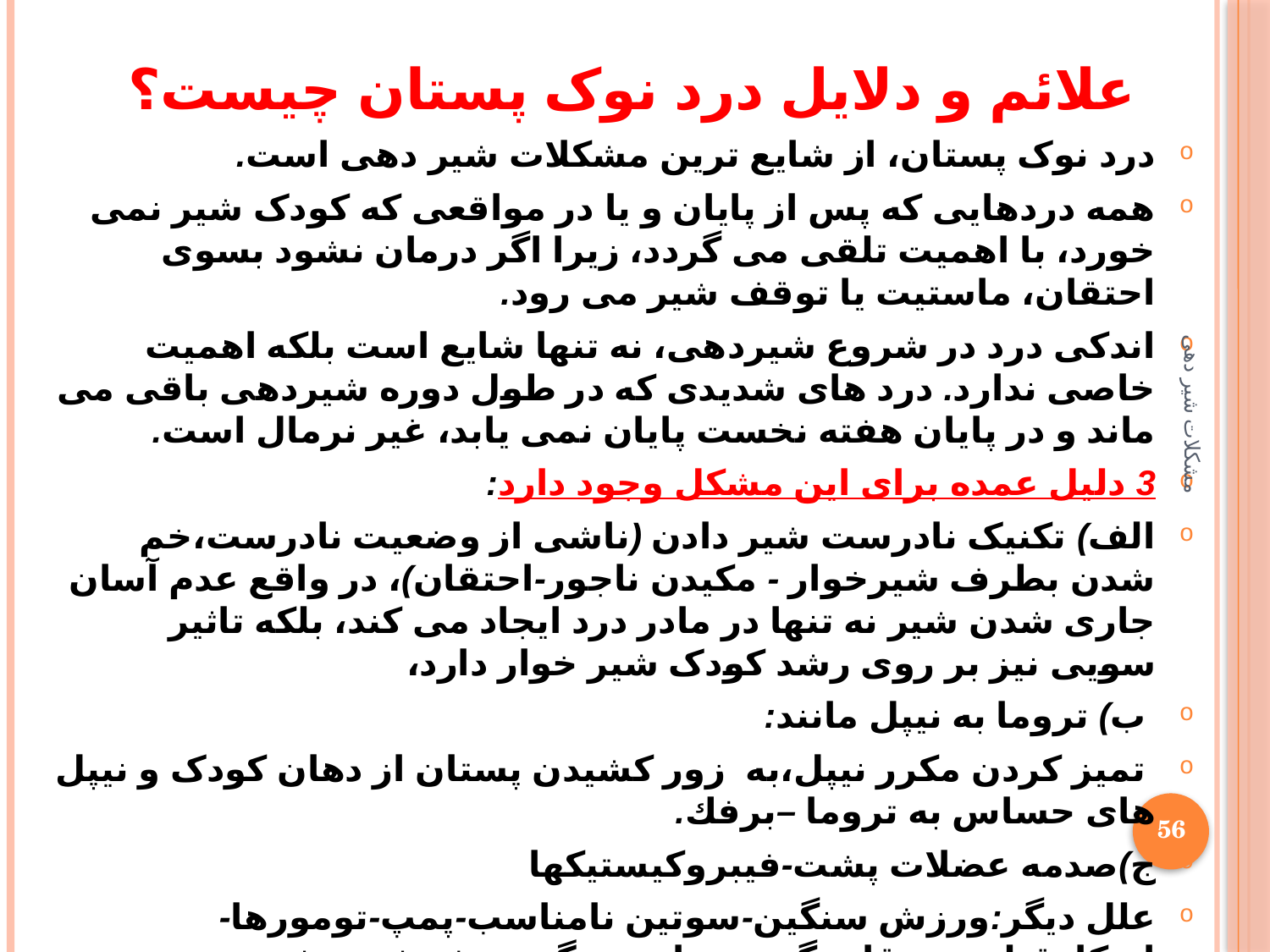

# علائم و دلایل درد نوک پستان چیست؟
درد نوک پستان، از شایع ترین مشکلات شیر دهی است.
همه دردهایی که پس از پایان و یا در مواقعی که کودک شیر نمی خورد، با اهمیت تلقی می گردد، زیرا اگر درمان نشود بسوی احتقان، ماستیت یا توقف شیر می رود.
اندکی درد در شروع شیردهی، نه تنها شایع است بلکه اهمیت خاصی ندارد. درد های شدیدی که در طول دوره شیردهی باقی می ماند و در پایان هفته نخست پایان نمی یابد، غیر نرمال است.
3 دلیل عمده برای این مشکل وجود دارد:
الف) تکنیک نادرست شیر دادن (ناشی از وضعیت نادرست،خم شدن بطرف شیرخوار - مکیدن ناجور-احتقان)، در واقع عدم آسان جاری شدن شیر نه تنها در مادر درد ایجاد می کند، بلکه تاثیر سویی نیز بر روی رشد کودک شیر خوار دارد،
 ب) تروما به نیپل مانند:
 تمیز کردن مکرر نیپل،به  زور کشیدن پستان از دهان کودک و نیپل های حساس به تروما –برفك.
ج)صدمه عضلات پشت-فيبروكيستيكها
علل دیگر:ورزش سنگین-سوتین نامناسب-پمپ-تومورها-اسکارقبلی-دردقاعدگی-پستان بزرگ-جهش شدید شیر

مشکلات شیر دهی
56